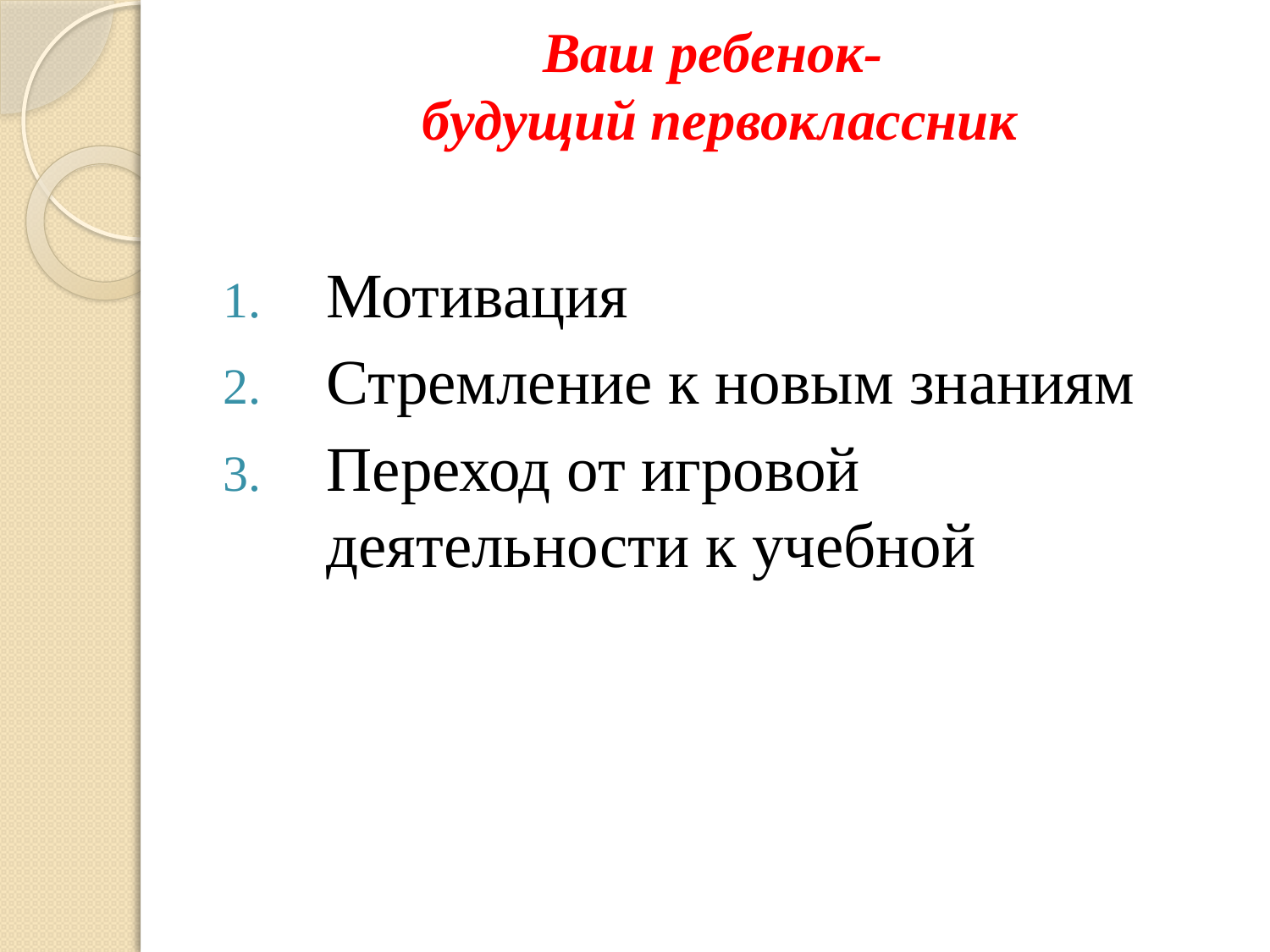

# Ваш ребенок- будущий первоклассник
Мотивация
Стремление к новым знаниям
Переход от игровой деятельности к учебной